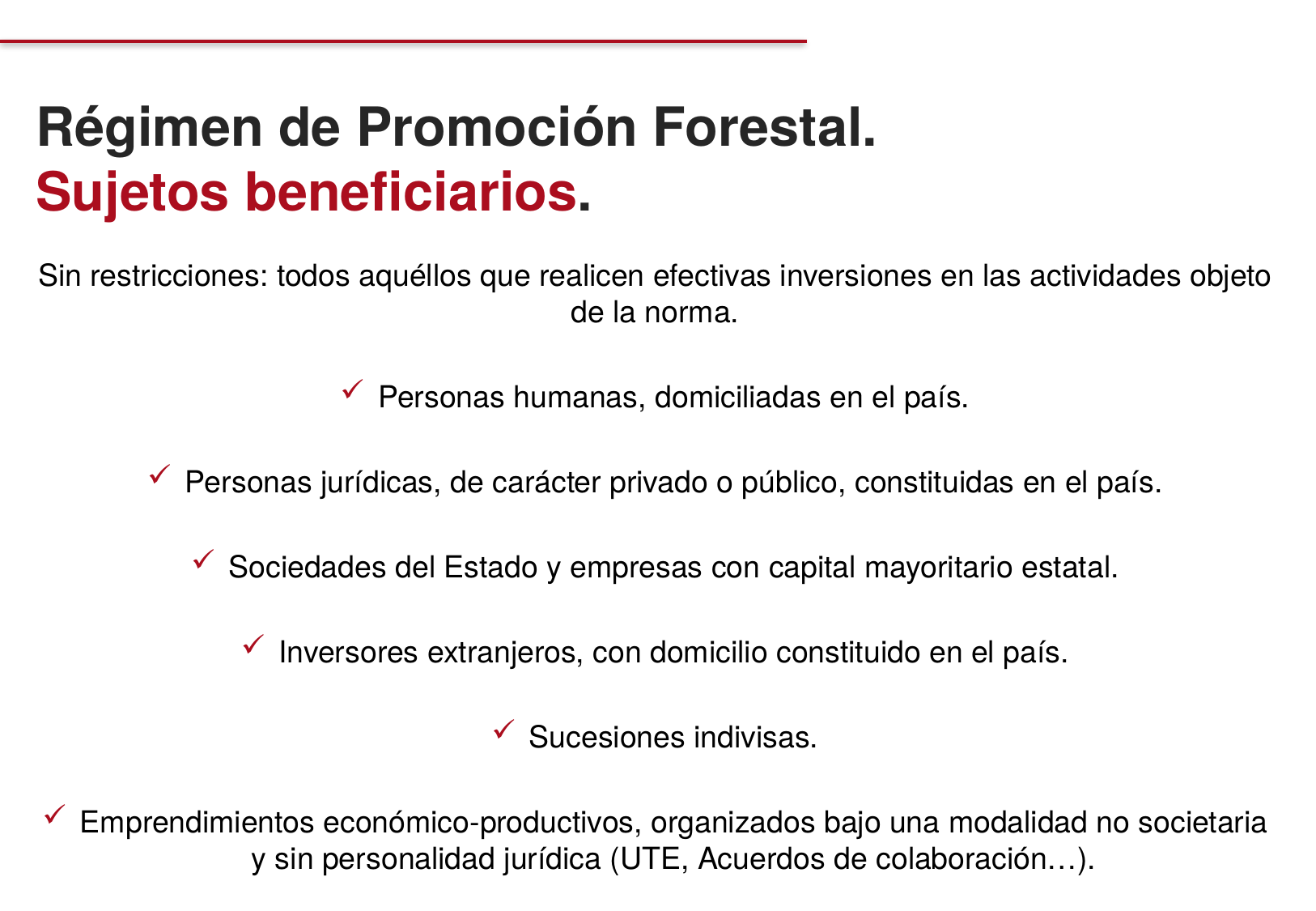

Régimen de Promoción Forestal.
Sujetos beneficiarios.
Sin restricciones: todos aquéllos que realicen efectivas inversiones en las actividades objeto de la norma.

Personas humanas, domiciliadas en el país.

Personas jurídicas, de carácter privado o público, constituidas en el país.

Sociedades del Estado y empresas con capital mayoritario estatal.

Inversores extranjeros, con domicilio constituido en el país.

Sucesiones indivisas.

Emprendimientos económico-productivos, organizados bajo una modalidad no societaria y sin personalidad jurídica (UTE, Acuerdos de colaboración…).